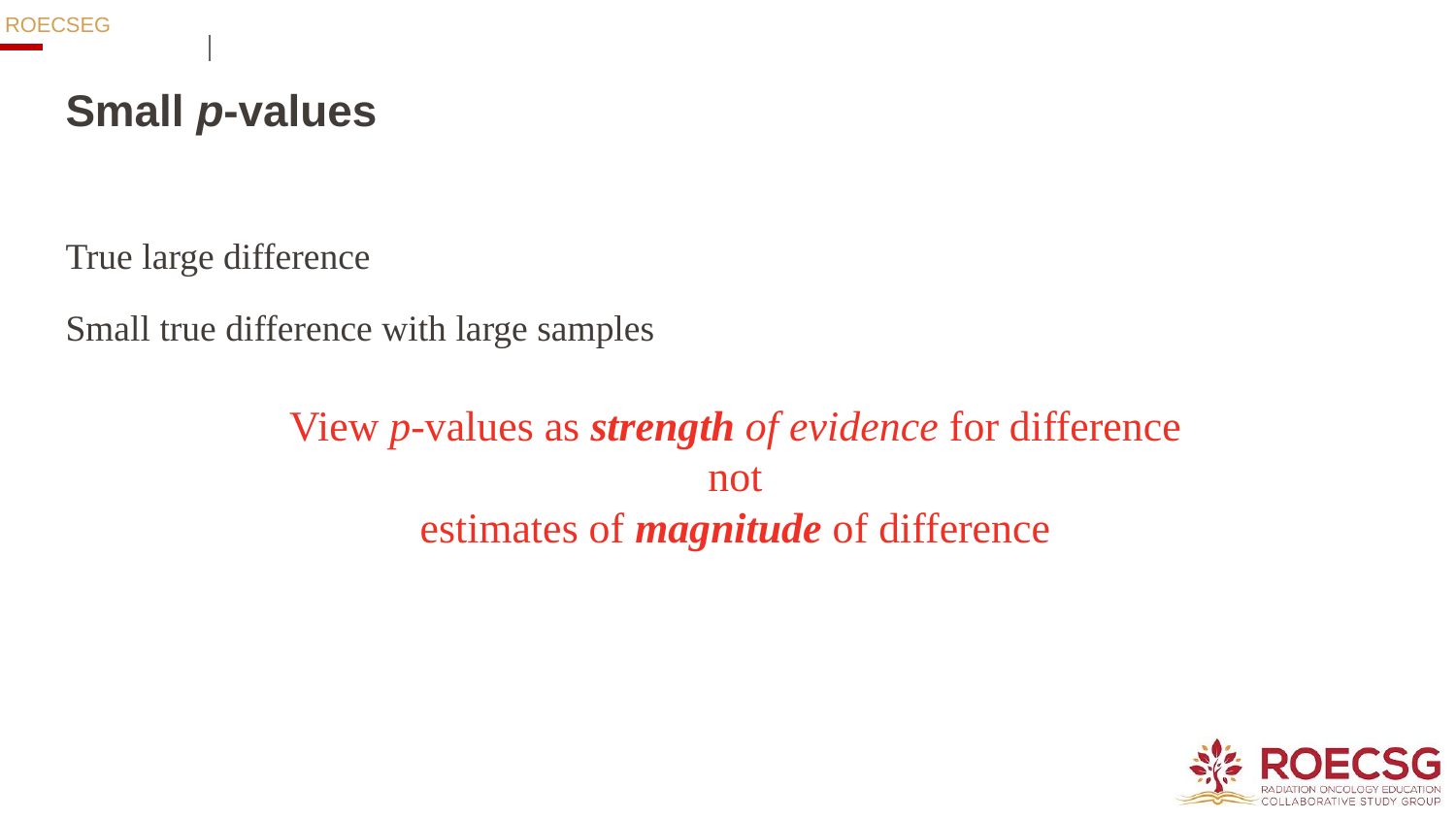

# Small p-values
True large difference
Small true difference with large samples
View p-values as strength of evidence for difference
not
estimates of magnitude of difference